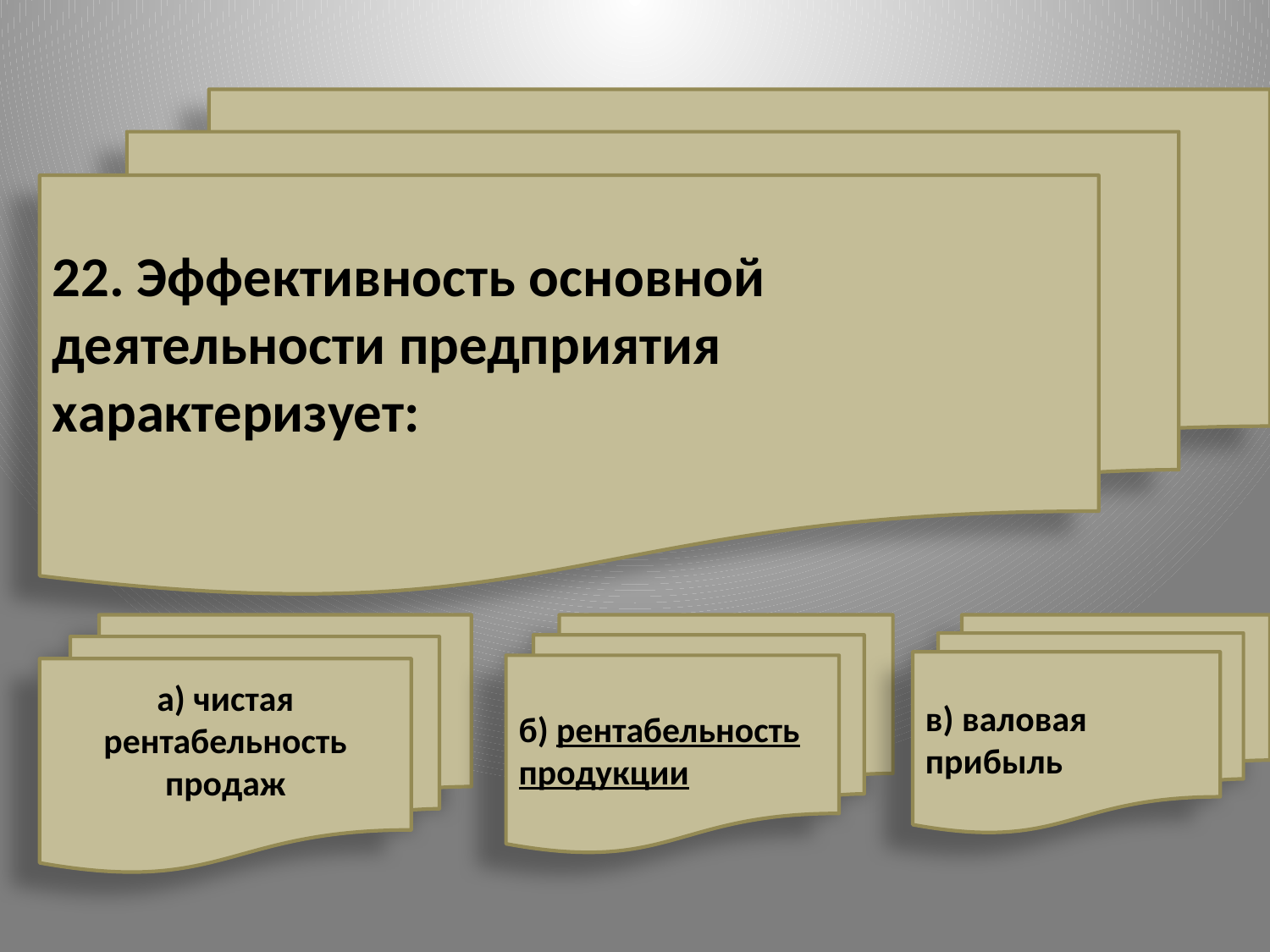

22. Эффективность основной деятельности предприятия характеризует:

а) чистая рентабельность продаж

б) рентабельность продукции
в) валовая прибыль